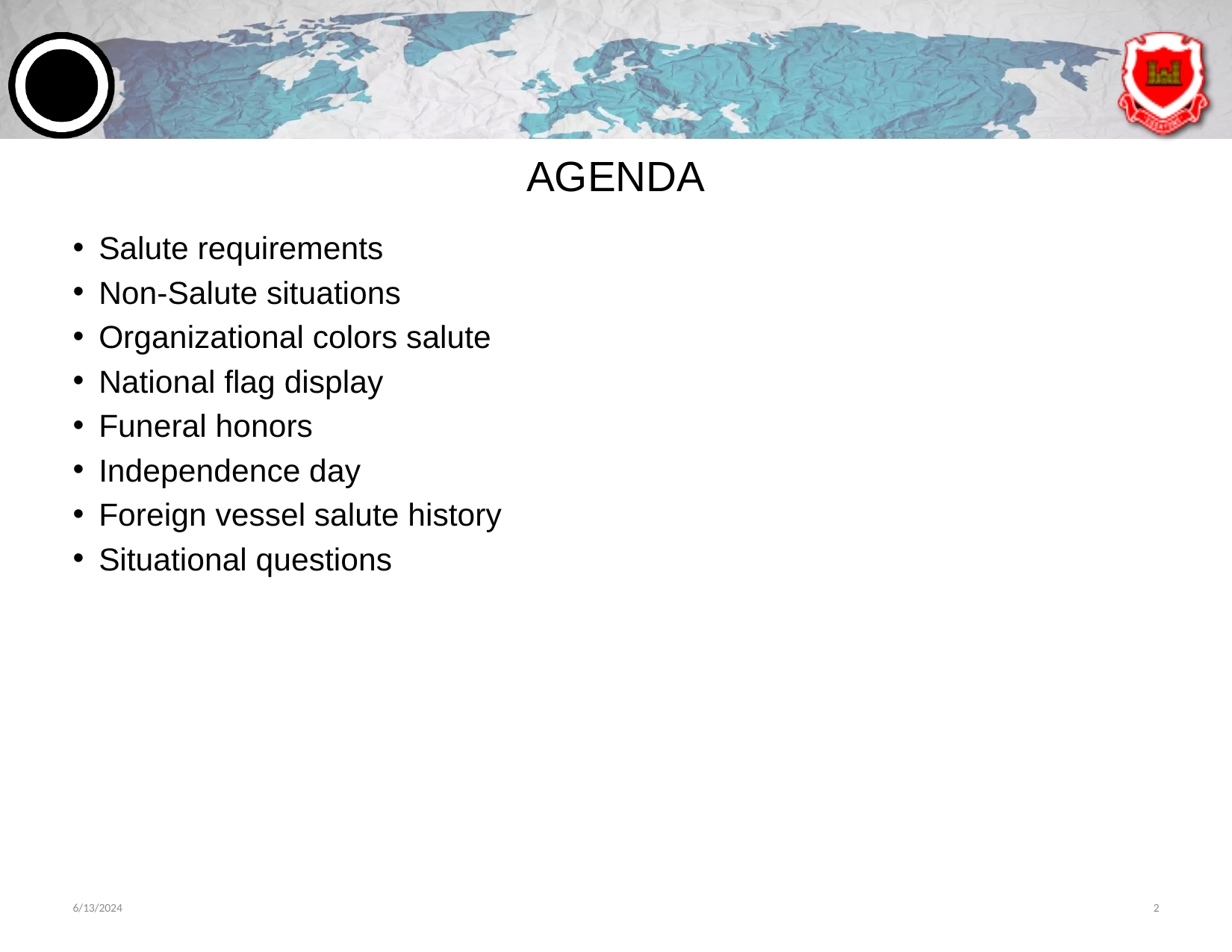

# AGENDA
Salute requirements
Non-Salute situations
Organizational colors salute
National flag display
Funeral honors
Independence day
Foreign vessel salute history
Situational questions
6/13/2024
2